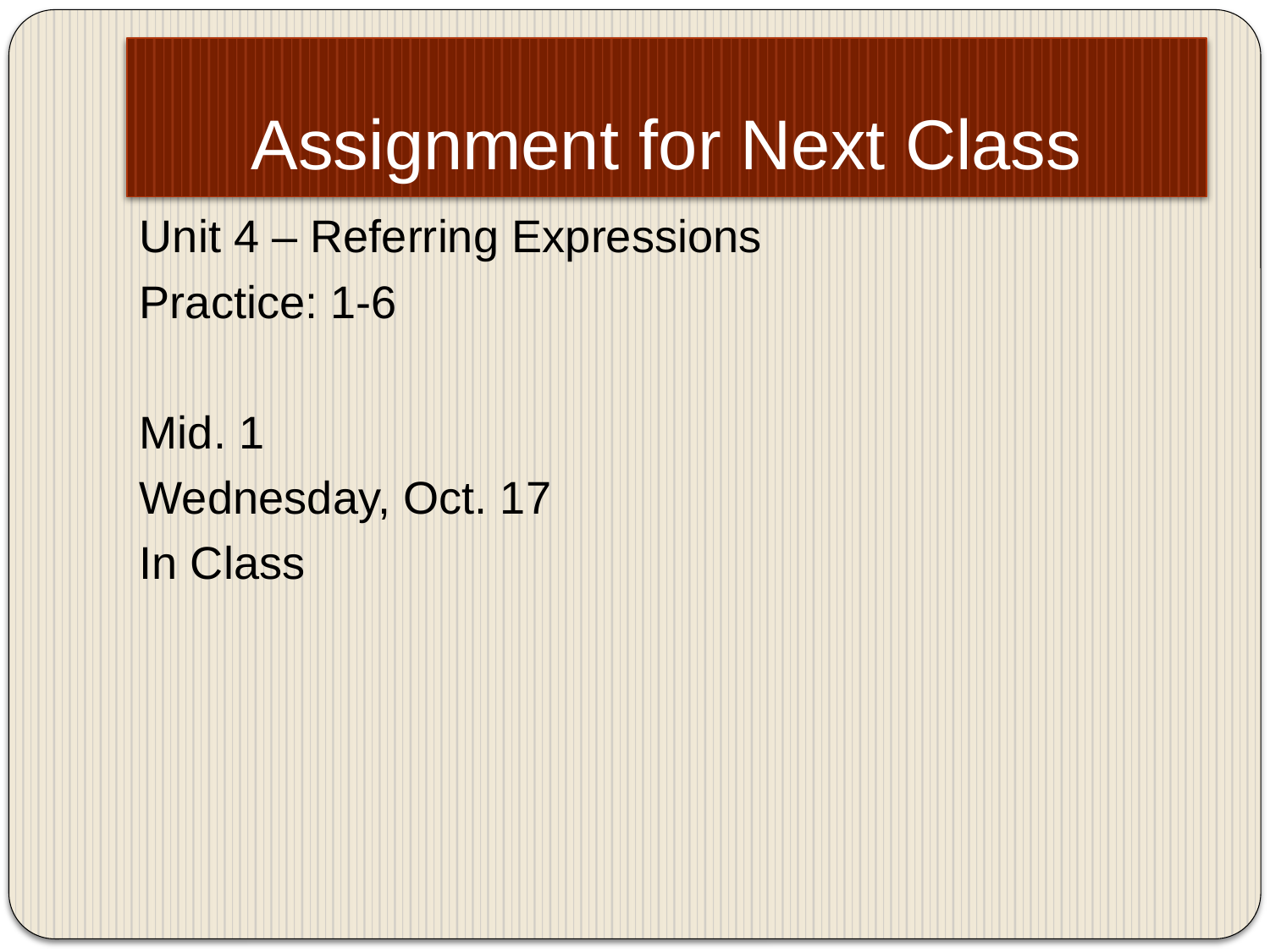

# Assignment for Next Class
Unit 4 – Referring Expressions
Practice: 1-6

Mid. 1
Wednesday, Oct. 17
In Class